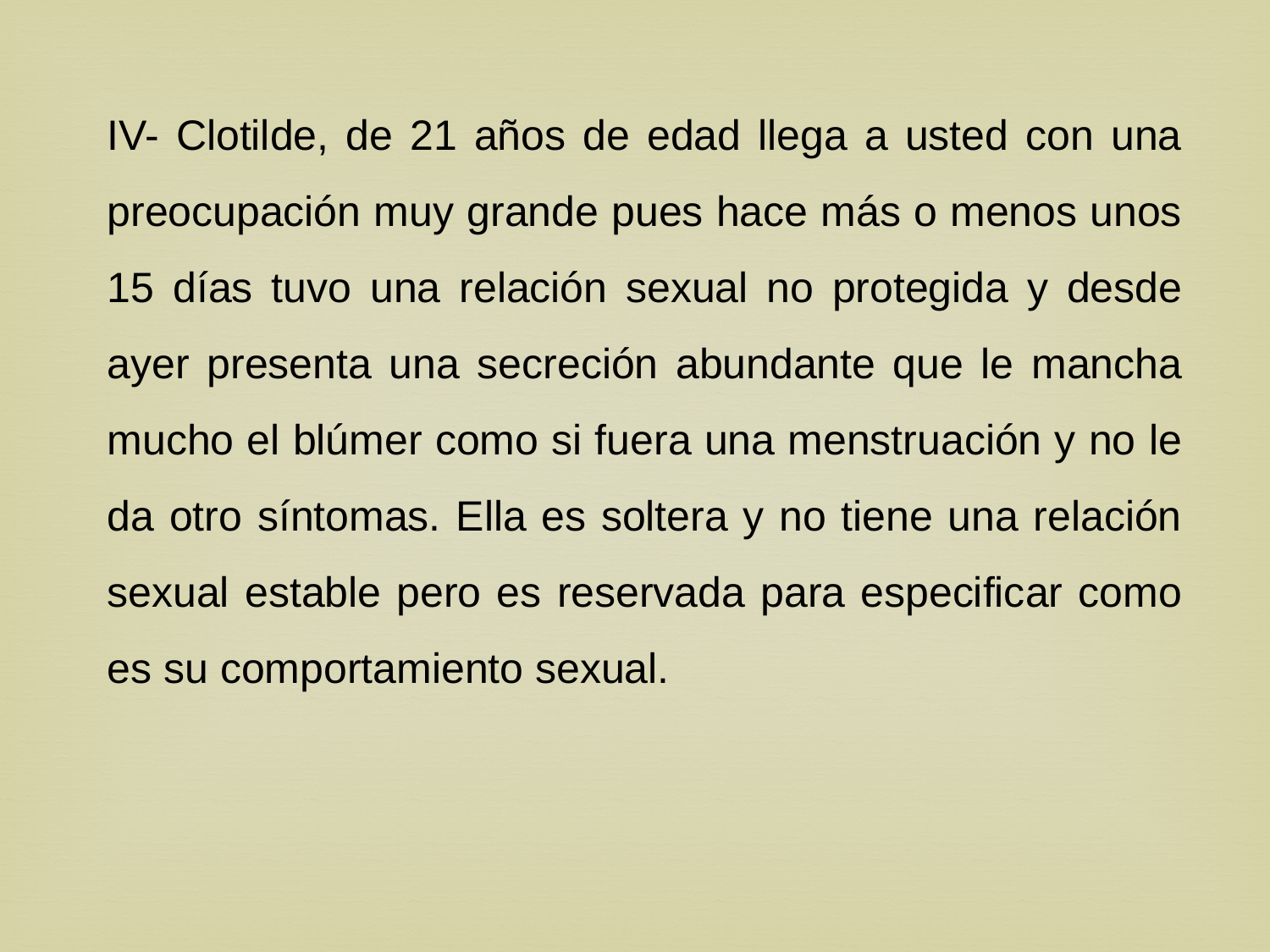

IV- Clotilde, de 21 años de edad llega a usted con una preocupación muy grande pues hace más o menos unos 15 días tuvo una relación sexual no protegida y desde ayer presenta una secreción abundante que le mancha mucho el blúmer como si fuera una menstruación y no le da otro síntomas. Ella es soltera y no tiene una relación sexual estable pero es reservada para especificar como es su comportamiento sexual.